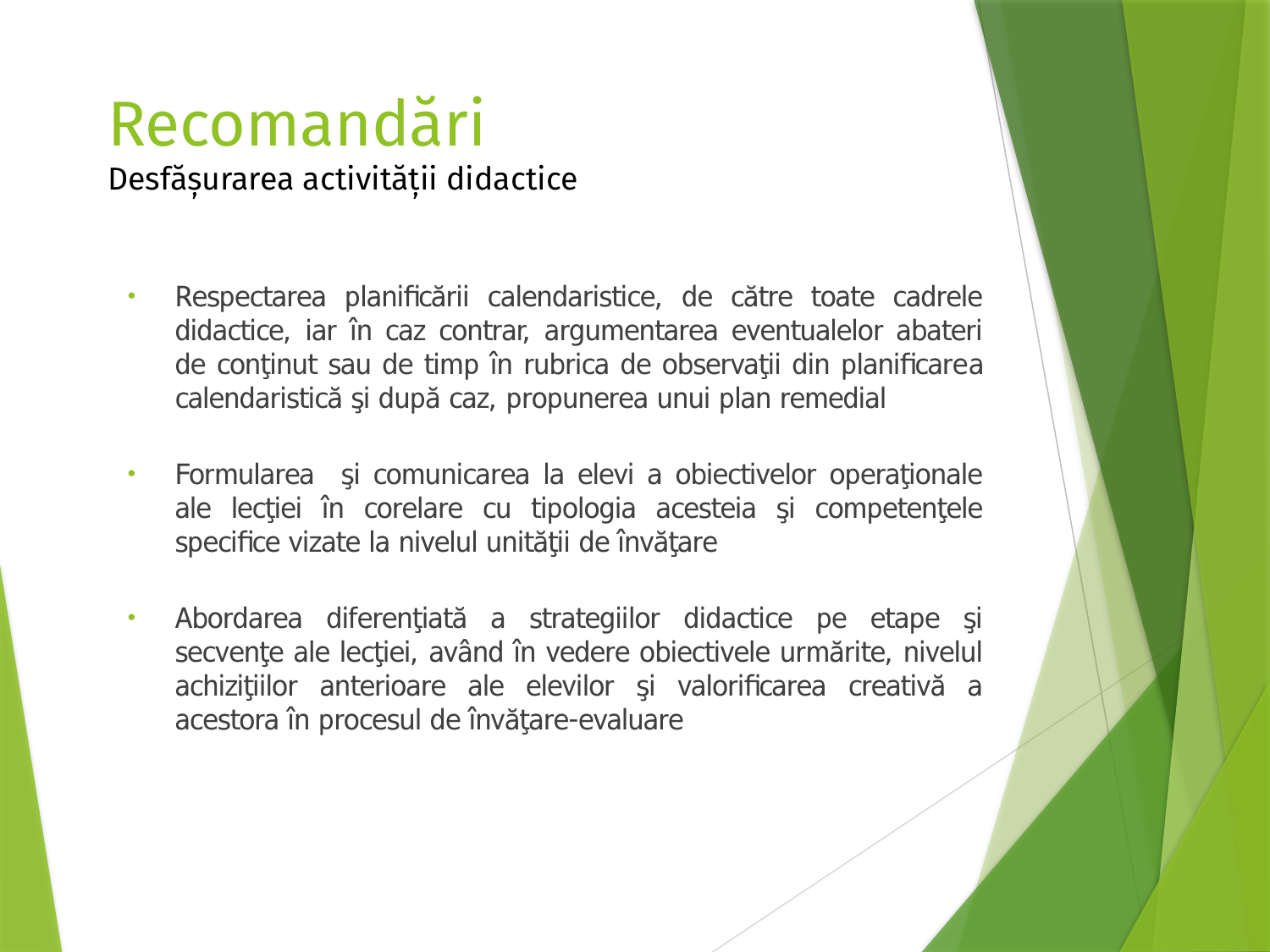

# Recomandări Desfășurarea activității didactice

Respectarea planificării calendaristice, de către toate cadrele didactice, iar în caz contrar, argumentarea eventualelor abateri de conţinut sau de timp în rubrica de observaţii din planificarea calendaristică şi după caz, propunerea unui plan remedial

Formularea  şi comunicarea la elevi a obiectivelor operaţionale ale lecţiei în corelare cu tipologia acesteia şi competenţele specifice vizate la nivelul unităţii de învăţare

Abordarea diferenţiată a strategiilor didactice pe etape şi secvenţe ale lecţiei, având în vedere obiectivele urmărite, nivelul achiziţiilor anterioare ale elevilor şi valorificarea creativă a acestora în procesul de învăţare-evaluare